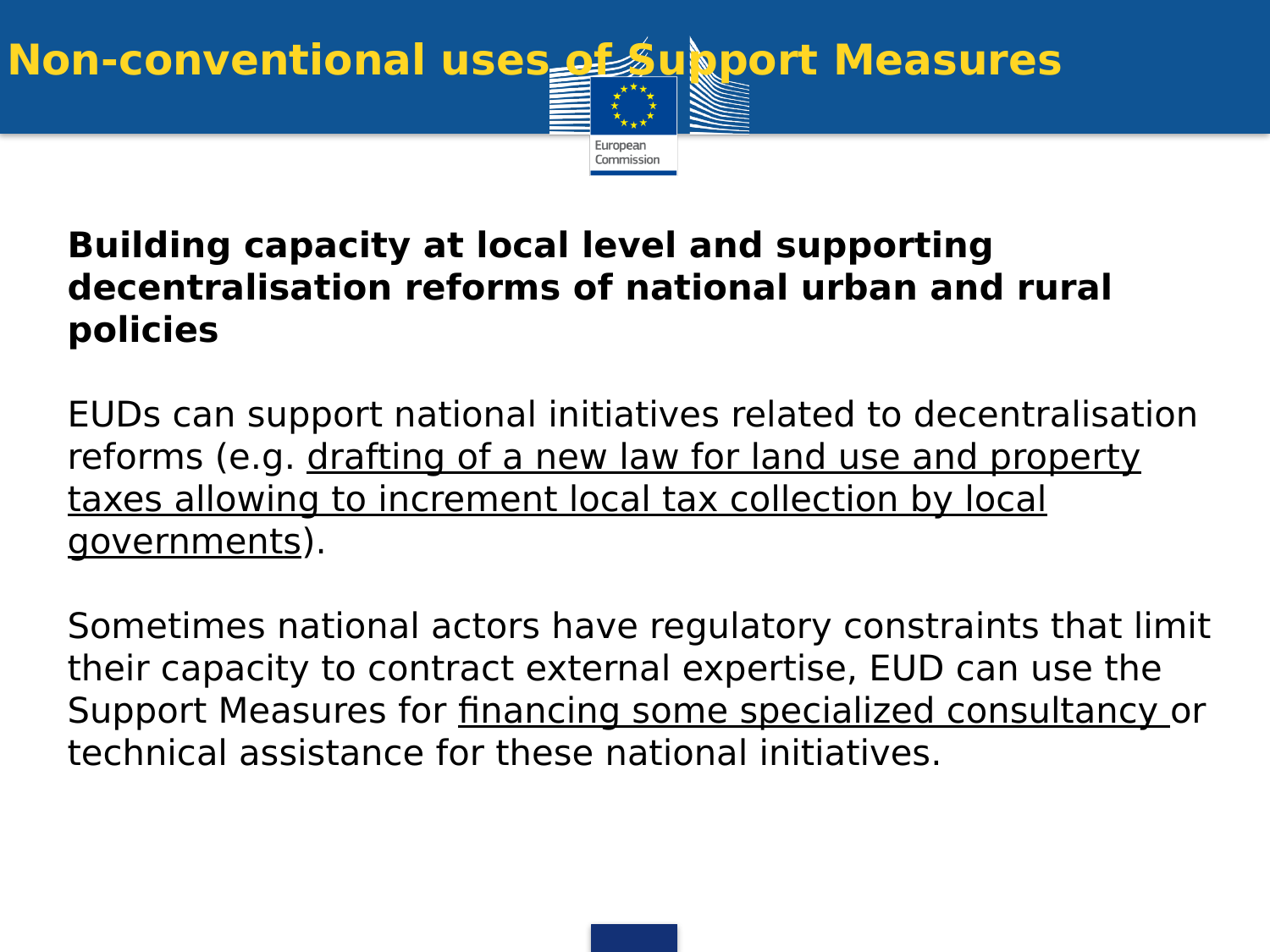

Non-conventional uses of Support Measures
Building capacity at local level and supporting decentralisation reforms of national urban and rural policies

EUDs can support national initiatives related to decentralisation reforms (e.g. drafting of a new law for land use and property taxes allowing to increment local tax collection by local governments).

Sometimes national actors have regulatory constraints that limit their capacity to contract external expertise, EUD can use the Support Measures for financing some specialized consultancy or technical assistance for these national initiatives.